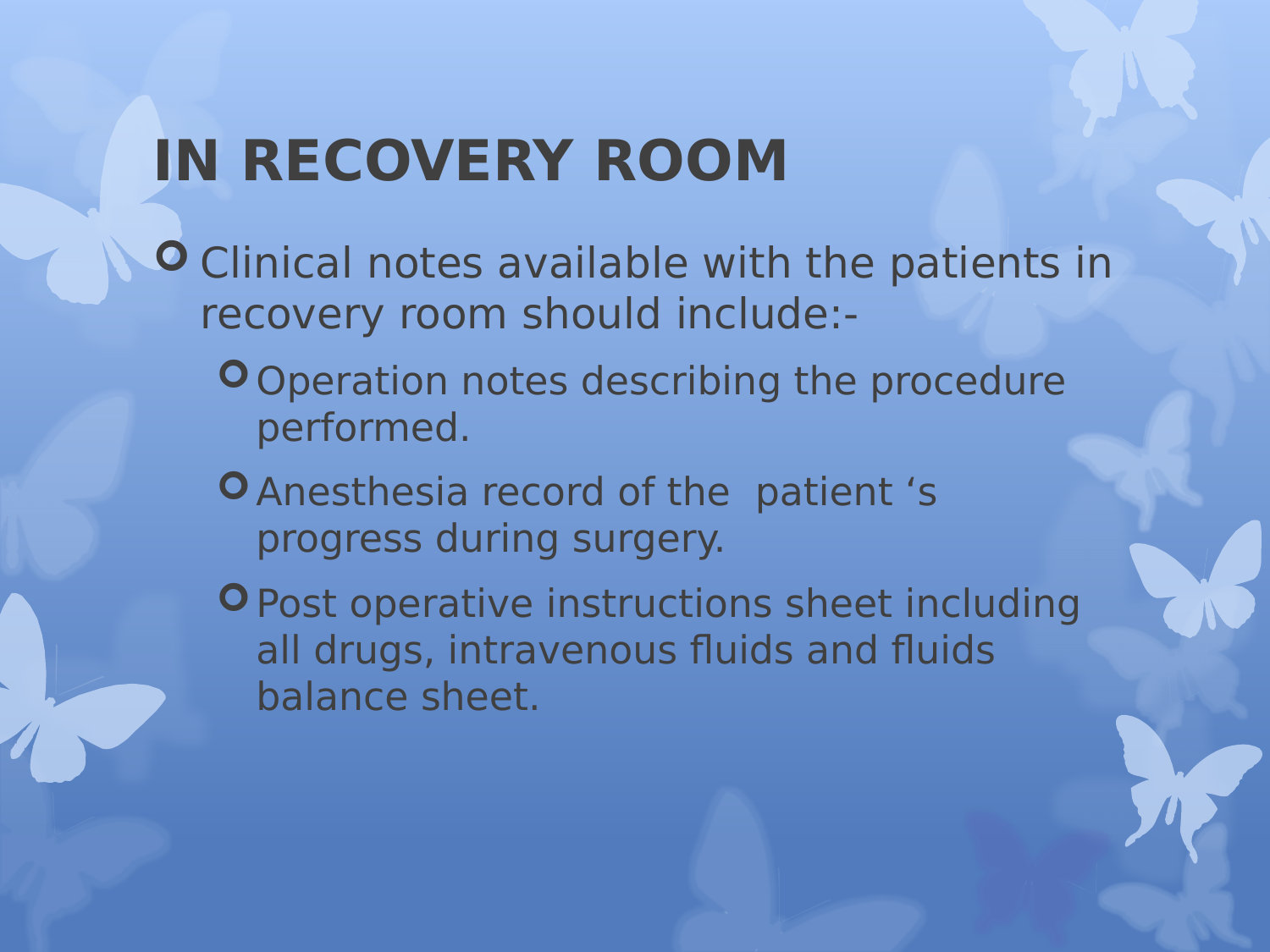

# IN RECOVERY ROOM
Clinical notes available with the patients in recovery room should include:-
Operation notes describing the procedure performed.
Anesthesia record of the  patient ‘s progress during surgery.
Post operative instructions sheet including all drugs, intravenous fluids and fluids balance sheet.